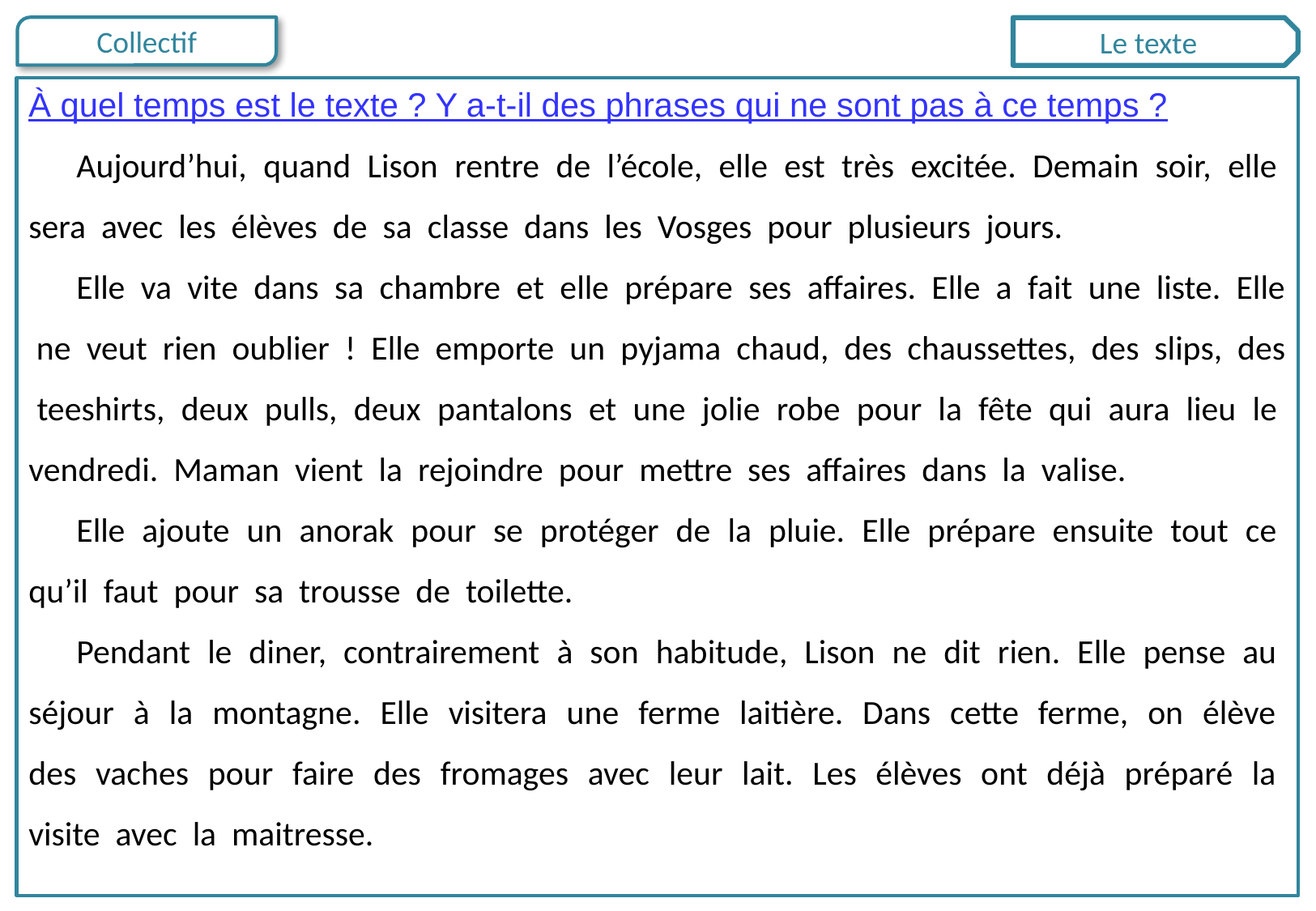

Le texte
À quel temps est le texte ? Y a-t-il des phrases qui ne sont pas à ce temps ?
Aujourd’hui,  quand  Lison  rentre  de  l’école,  elle  est  très  excitée.  Demain  soir,  elle  sera  avec  les  élèves  de  sa  classe  dans  les  Vosges  pour  plusieurs  jours.
Elle  va  vite  dans  sa  chambre  et  elle  prépare  ses  affaires.  Elle  a  fait  une  liste.  Elle  ne  veut  rien  oublier  !  Elle  emporte  un  pyjama  chaud,  des  chaussettes,  des  slips,  des  teeshirts,  deux  pulls,  deux  pantalons  et  une  jolie  robe  pour  la  fête  qui  aura  lieu  le  vendredi.  Maman  vient  la  rejoindre  pour  mettre  ses  affaires  dans  la  valise.
Elle  ajoute  un  anorak  pour  se  protéger  de  la  pluie.  Elle  prépare  ensuite  tout  ce  qu’il  faut  pour  sa  trousse  de  toilette.
Pendant  le  diner,  contrairement  à  son  habitude,  Lison  ne  dit  rien.  Elle  pense  au  séjour  à  la  montagne.  Elle  visitera  une  ferme  laitière.  Dans  cette  ferme,  on  élève  des  vaches  pour  faire  des  fromages  avec  leur  lait.  Les  élèves  ont  déjà  préparé  la  visite  avec  la  maitresse.